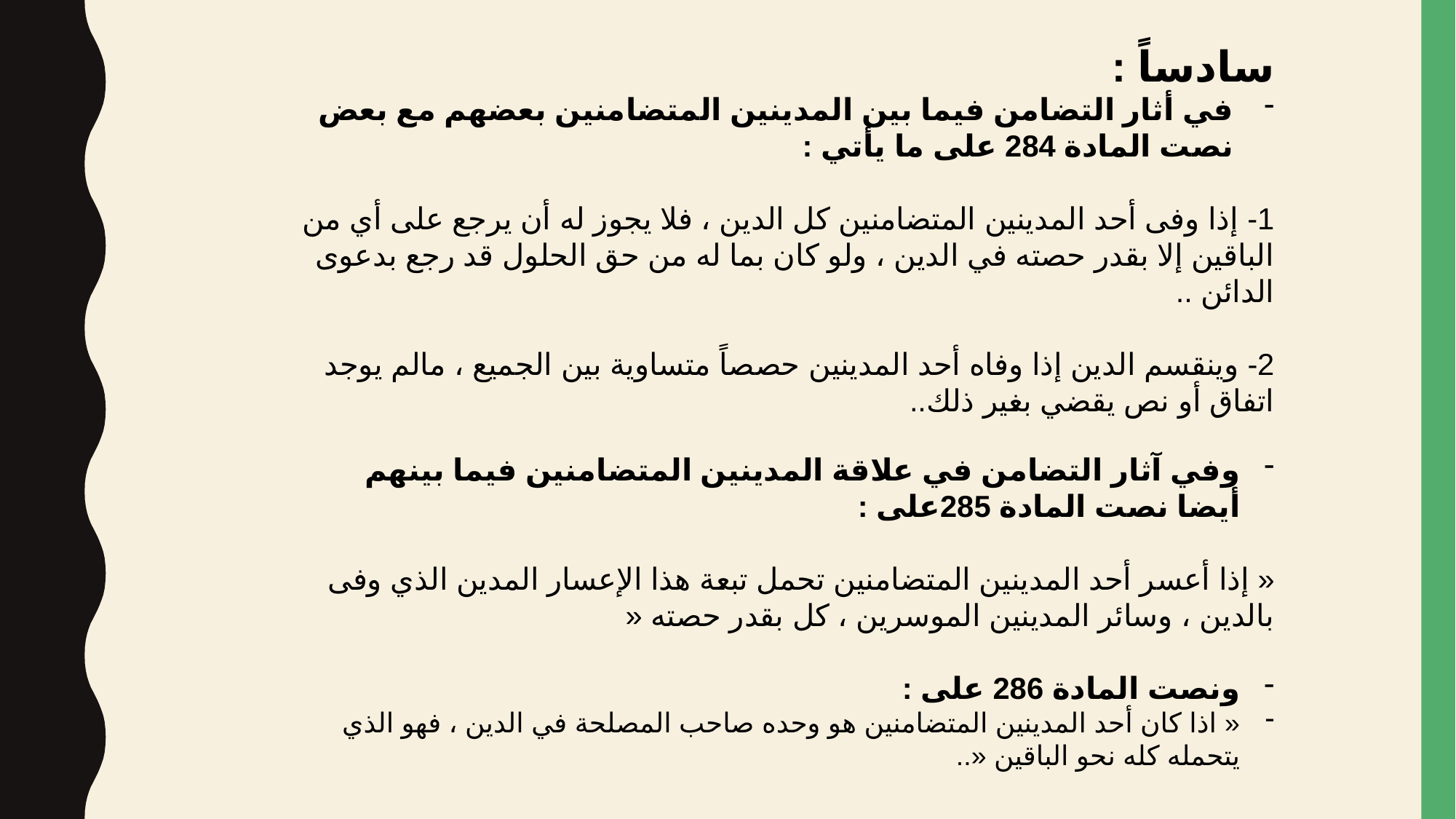

سادساً :
في أثار التضامن فيما بين المدينين المتضامنين بعضهم مع بعض نصت المادة 284 على ما يأتي :

1- إذا وفى أحد المدينين المتضامنين كل الدين ، فلا يجوز له أن يرجع على أي من الباقين إلا بقدر حصته في الدين ، ولو كان بما له من حق الحلول قد رجع بدعوى الدائن ..

2- وينقسم الدين إذا وفاه أحد المدينين حصصاً متساوية بين الجميع ، مالم يوجد اتفاق أو نص يقضي بغير ذلك..

وفي آثار التضامن في علاقة المدينين المتضامنين فيما بينهم أيضا نصت المادة 285على :

« إذا أعسر أحد المدينين المتضامنين تحمل تبعة هذا الإعسار المدين الذي وفى بالدين ، وسائر المدينين الموسرين ، كل بقدر حصته «

ونصت المادة 286 على :
« اذا كان أحد المدينين المتضامنين هو وحده صاحب المصلحة في الدين ، فهو الذي يتحمله كله نحو الباقين «..